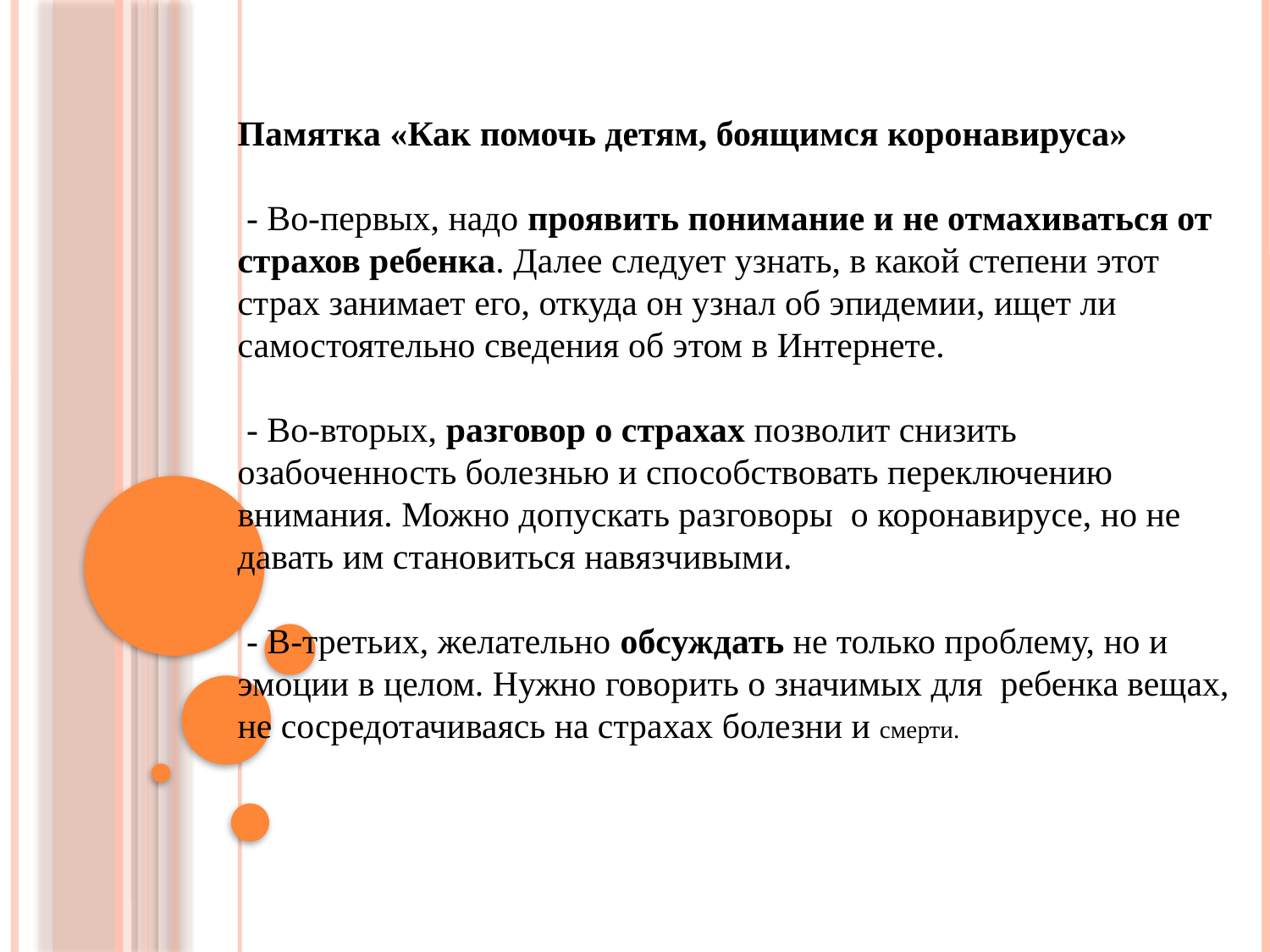

Памятка «Как помочь детям, боящимся коронавируса»

 - Во-первых, надо проявить понимание и не отмахиваться от страхов ребенка. Далее следует узнать, в какой степени этот страх занимает его, откуда он узнал об эпидемии, ищет ли самостоятельно сведения об этом в Интернете.

 - Во-вторых, разговор о страхах позволит снизить озабоченность болезнью и способствовать переключению внимания. Можно допускать разговоры  о коронавирусе, но не давать им становиться навязчивыми.

 - В-третьих, желательно обсуждать не только проблему, но и эмоции в целом. Нужно говорить о значимых для  ребенка вещах, не сосредотачиваясь на страхах болезни и смерти.